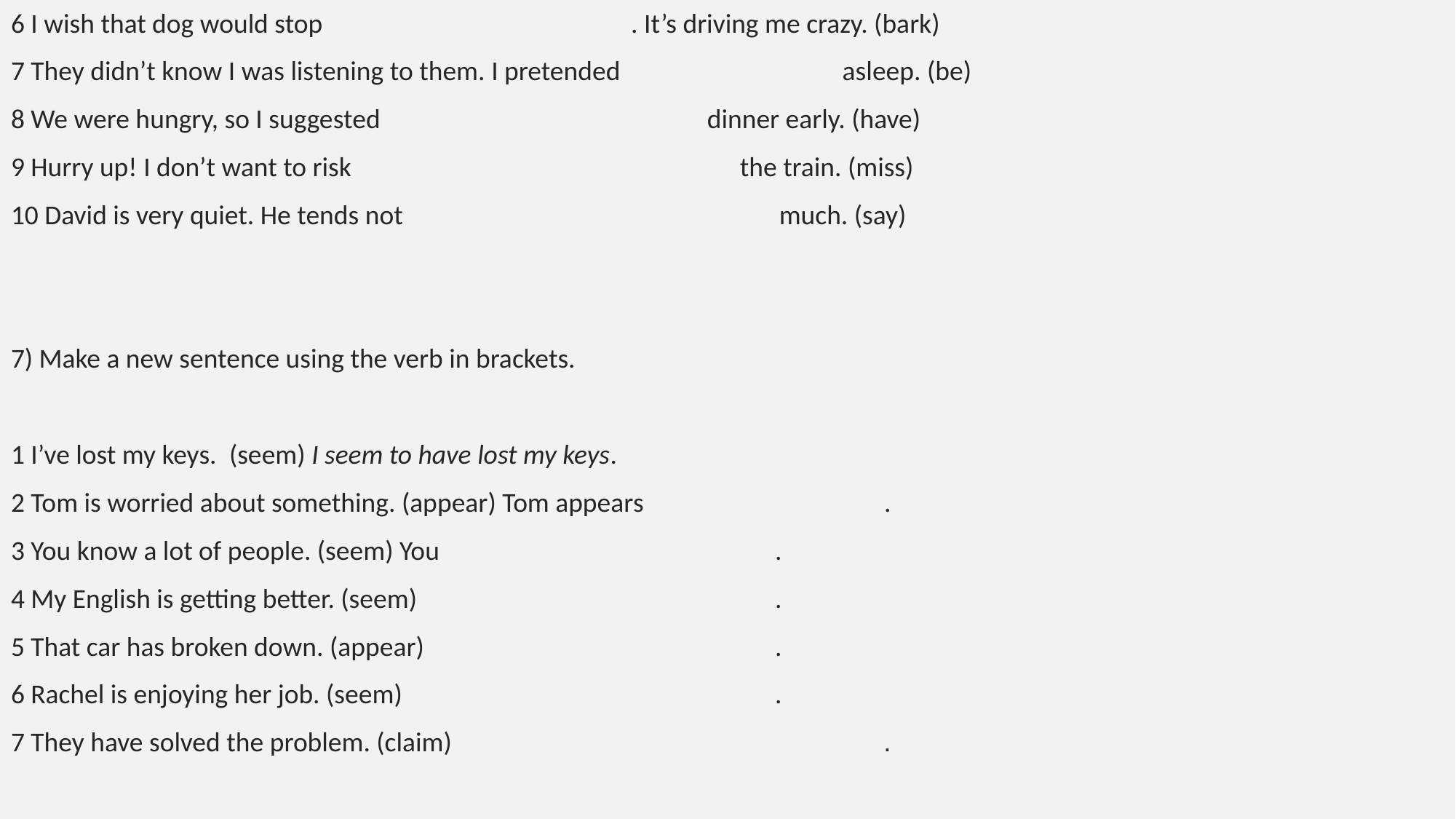

6 I wish that dog would stop                                                  . It’s driving me crazy. (bark)
7 They didn’t know I was listening to them. I pretended                                    asleep. (be)
8 We were hungry, so I suggested                                                     dinner early. (have)
9 Hurry up! I don’t want to risk                                                               the train. (miss)
10 David is very quiet. He tends not                                                             much. (say)

7) Make a new sentence using the verb in brackets.

1 I’ve lost my keys.	(seem) I seem to have lost my keys.
2 Tom is worried about something. (appear) Tom appears			.
3 You know a lot of people. (seem) You				.
4 My English is getting better. (seem)				.
5 That car has broken down. (appear)				.
6 Rachel is enjoying her job. (seem)				.
7 They have solved the problem. (claim)				.